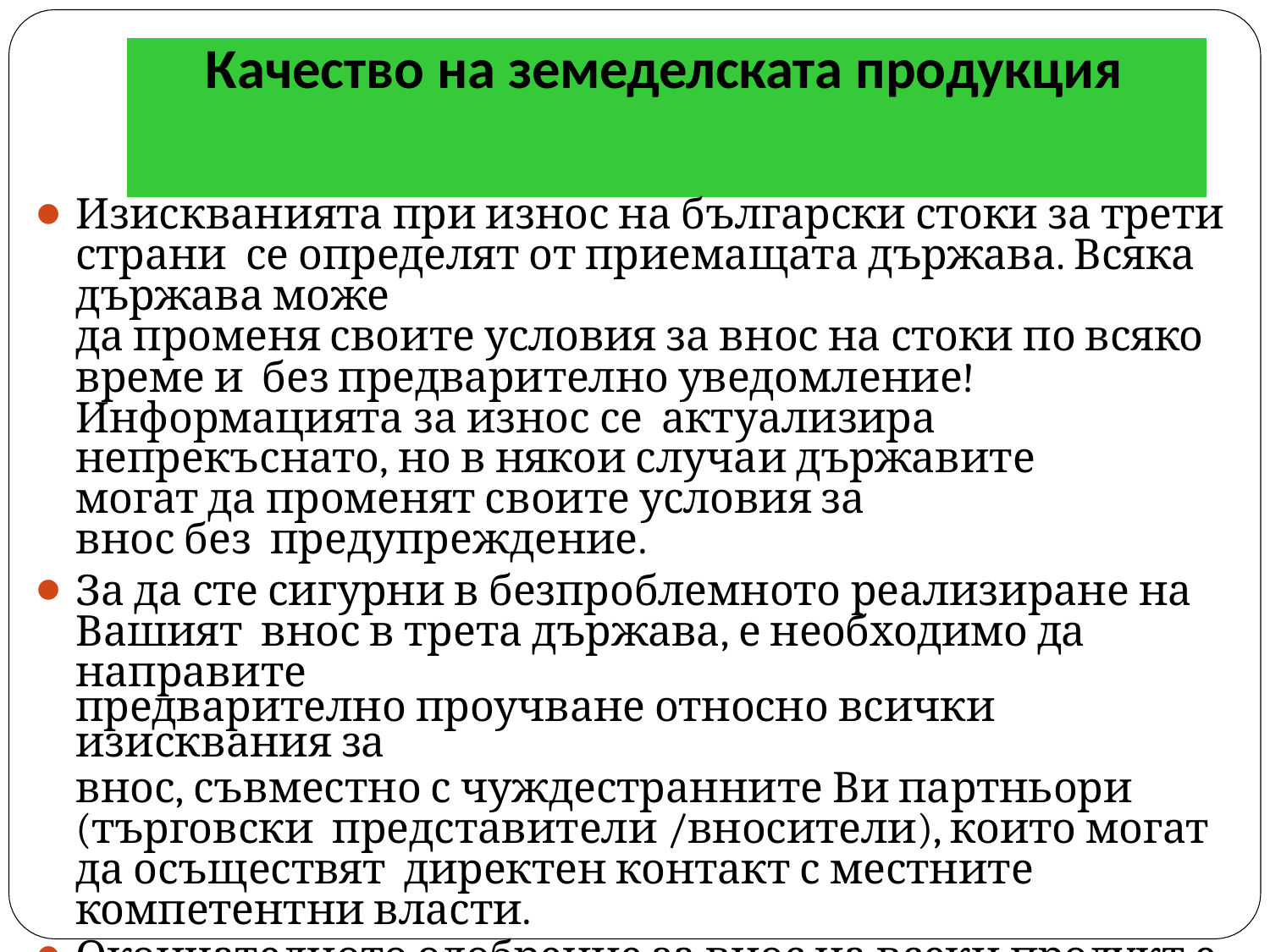

# Качество на земеделската продукция
Изискванията при износ на български стоки за трети страни  се определят от приемащата държава. Всяка държава може
да променя своите условия за внос на стоки по всяко време и  без предварително уведомление! Информацията за износ се  актуализира непрекъснато, но в някои случаи държавите
могат да променят своите условия за внос без  предупреждение.
За да сте сигурни в безпроблемното реализиране на Вашият  внос в трета държава, е необходимо да направите
предварително проучване относно всички изисквания за
внос, съвместно с чуждестранните Ви партньори (търговски  представители /вносители), които могат да осъществят  директен контакт с местните компетентни власти.
Окончателното одобрение за внос на всеки продукт е
предмет на нормативни правила и разпоредби на всяка една  държава-вносител, които се прилагат от граничните
служители по време на самия внос.